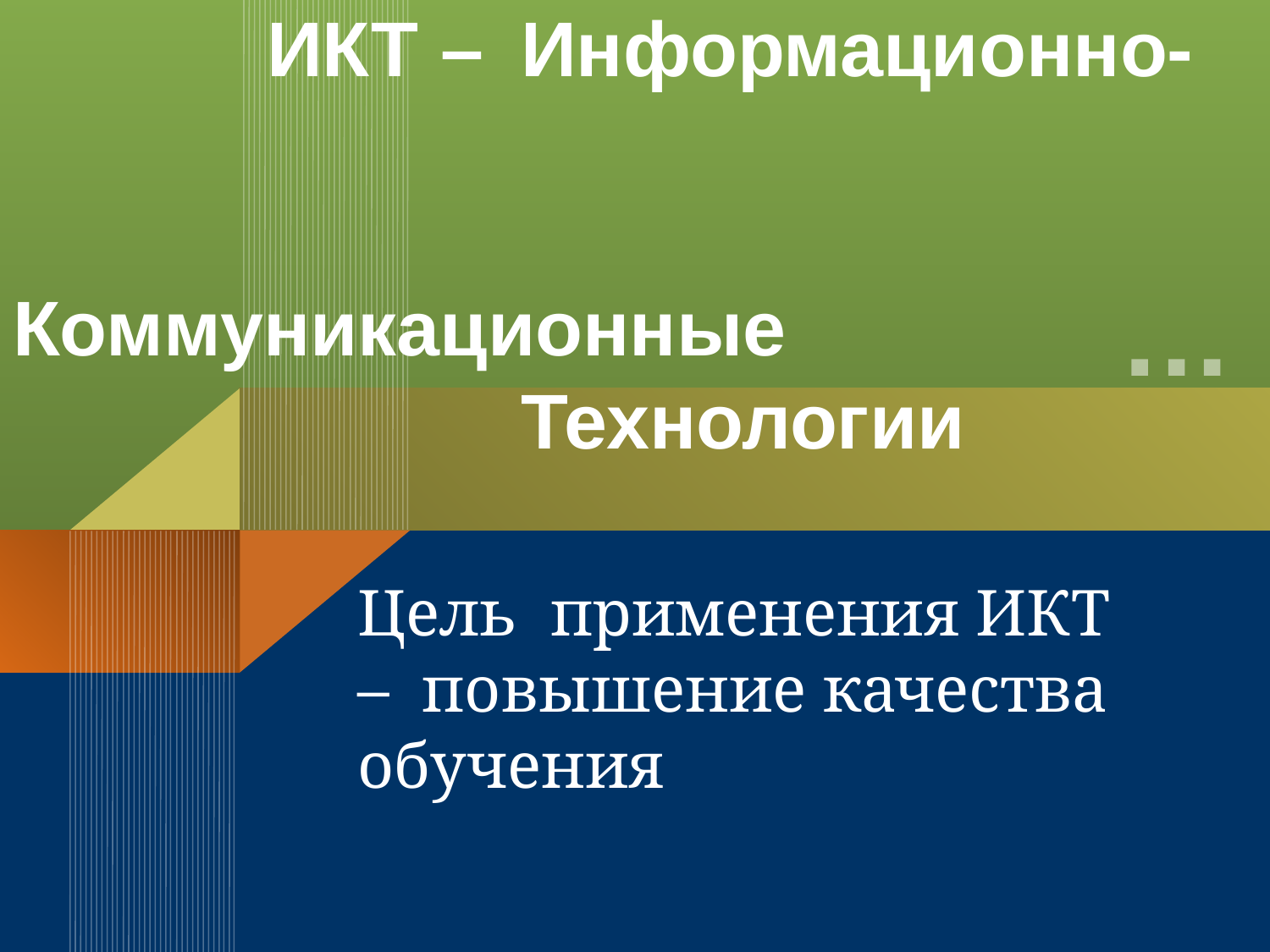

# ИКТ – 	Информационно- Коммуникационные Технологии
Цель  применения ИКТ  –  повышение качества обучения